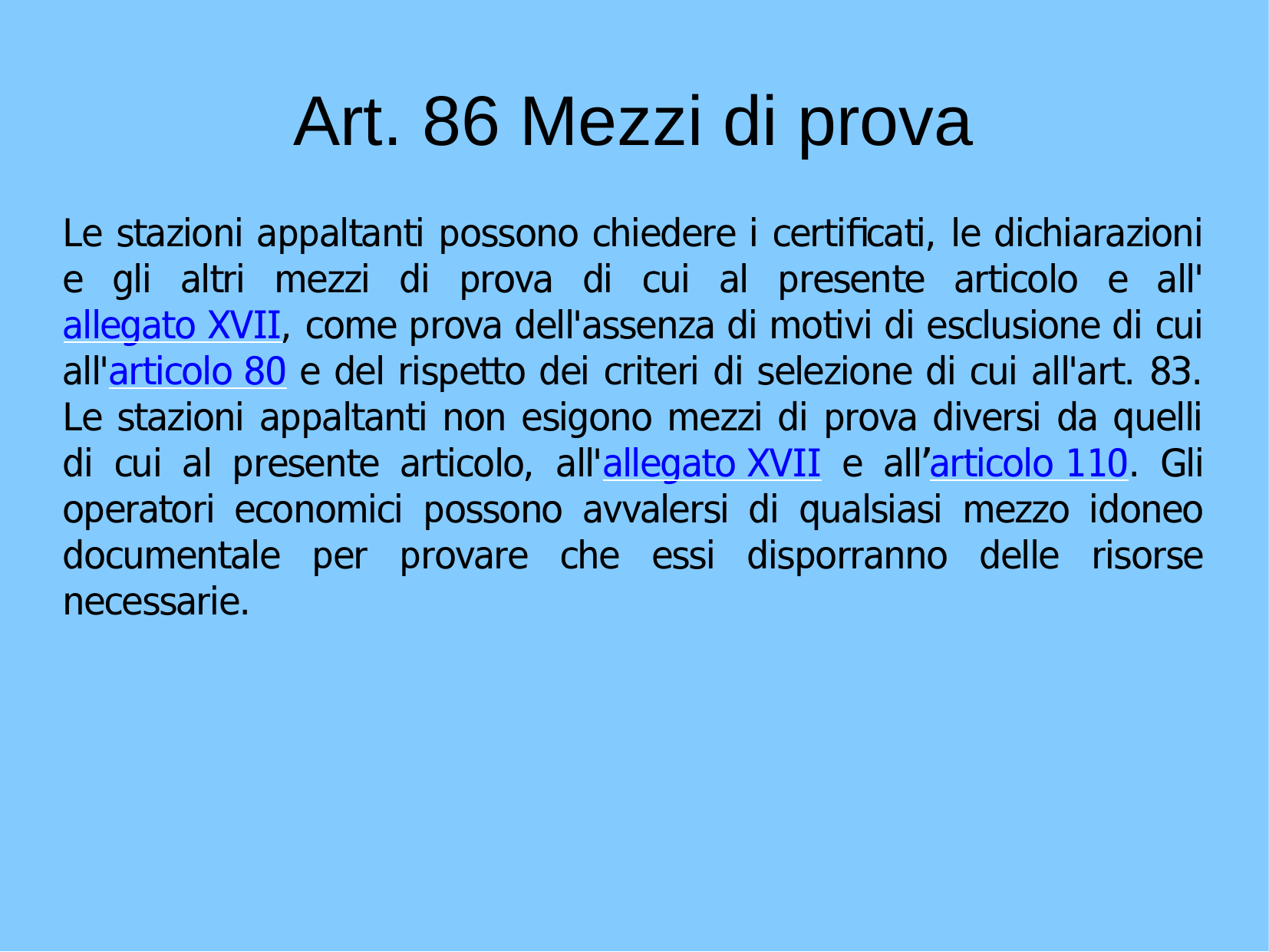

Art. 86 Mezzi di prova
Le stazioni appaltanti possono chiedere i certificati, le dichiarazioni e gli altri mezzi di prova di cui al presente articolo e all'allegato XVII, come prova dell'assenza di motivi di esclusione di cui all'articolo 80 e del rispetto dei criteri di selezione di cui all'art. 83. Le stazioni appaltanti non esigono mezzi di prova diversi da quelli di cui al presente articolo, all'allegato XVII e all’articolo 110. Gli operatori economici possono avvalersi di qualsiasi mezzo idoneo documentale per provare che essi disporranno delle risorse necessarie.